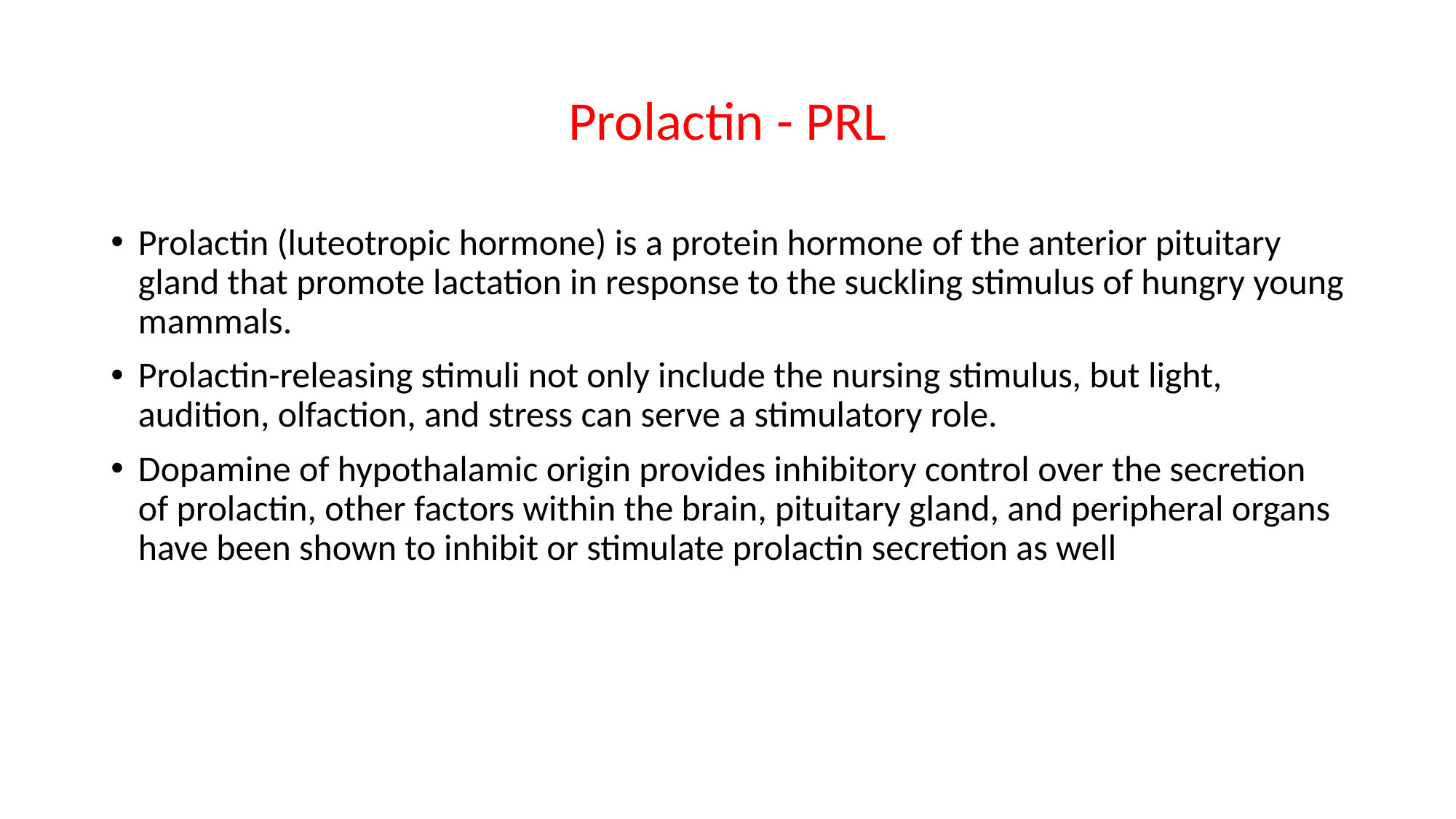

# Prolactin - PRL
Prolactin (luteotropic hormone) is a protein hormone of the anterior pituitary gland that promote lactation in response to the suckling stimulus of hungry young mammals.
Prolactin-releasing stimuli not only include the nursing stimulus, but light, audition, olfaction, and stress can serve a stimulatory role.
Dopamine of hypothalamic origin provides inhibitory control over the secretion of prolactin, other factors within the brain, pituitary gland, and peripheral organs have been shown to inhibit or stimulate prolactin secretion as well